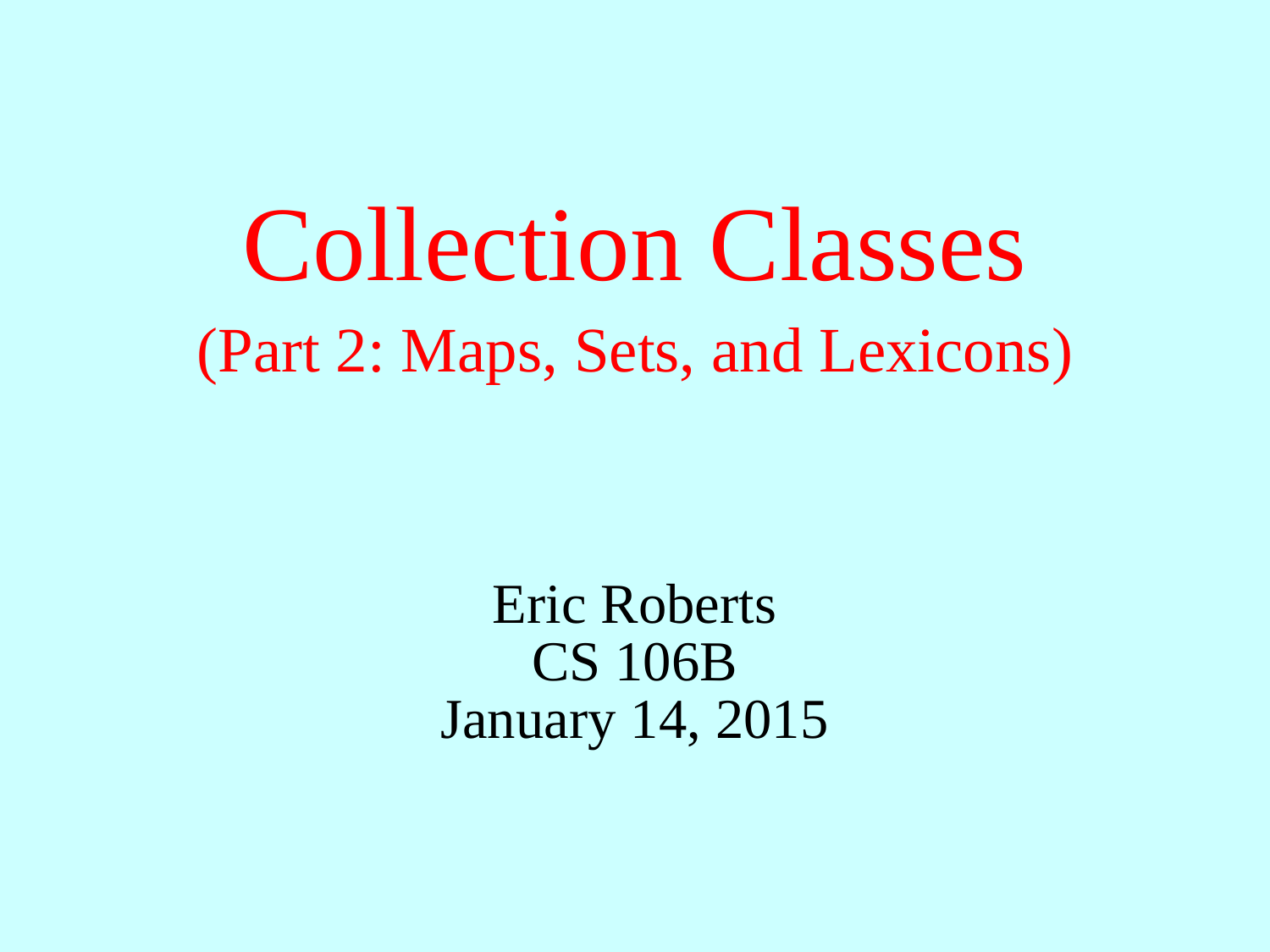

# Collection Classes
(Part 2: Maps, Sets, and Lexicons)
Eric Roberts
CS 106B
January 14, 2015